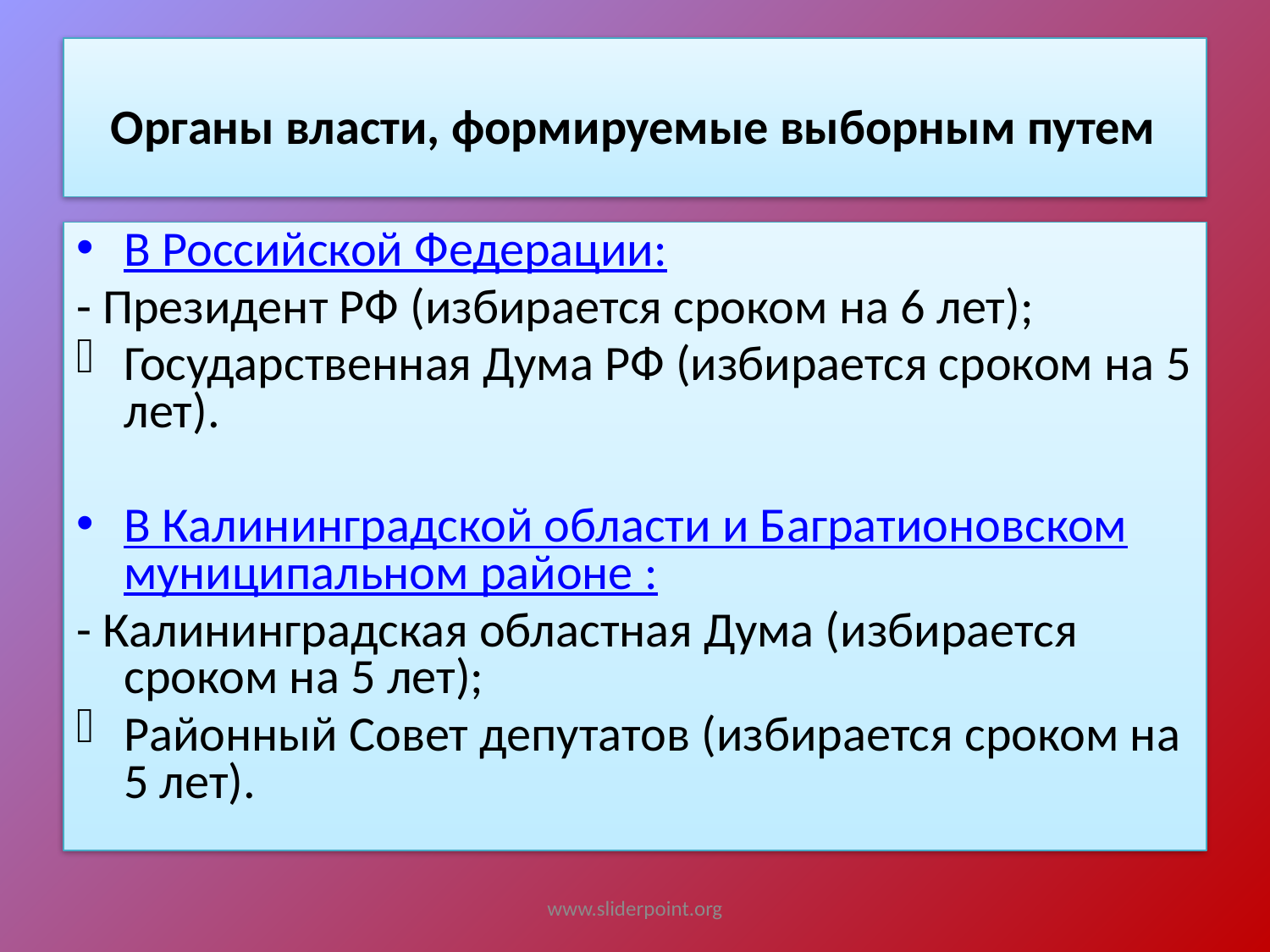

# Органы власти, формируемые выборным путем
В Российской Федерации:
- Президент РФ (избирается сроком на 6 лет);
Государственная Дума РФ (избирается сроком на 5 лет).

В Калининградской области и Багратионовском муниципальном районе :
- Калининградская областная Дума (избирается сроком на 5 лет);
Районный Совет депутатов (избирается сроком на 5 лет).

www.sliderpoint.org